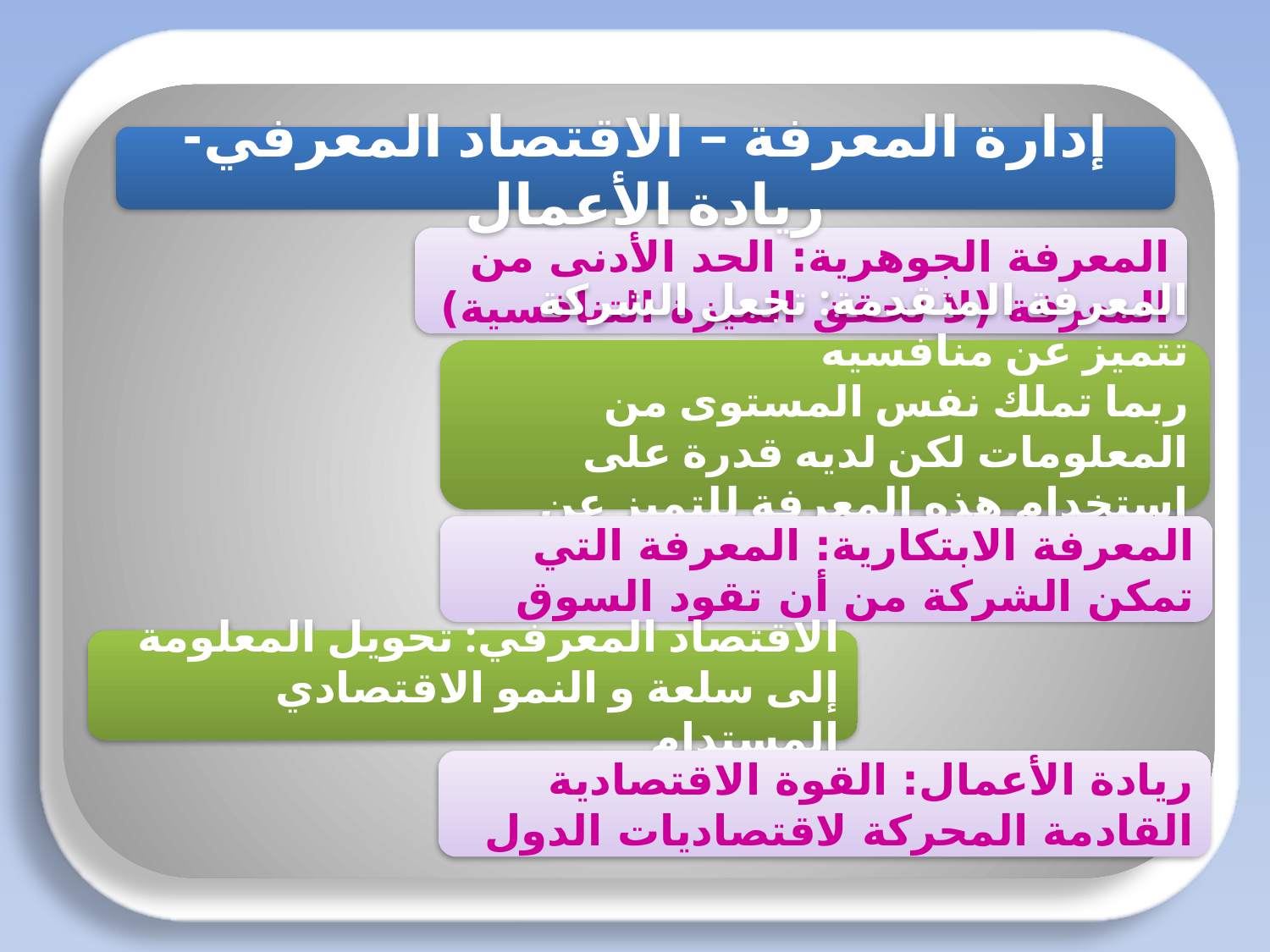

إدارة المعرفة – الاقتصاد المعرفي- ريادة الأعمال
المعرفة الجوهرية: الحد الأدنى من المعرفة (لا تحقق الميزة التنافسية)
#
المعرفة المتقدمة: تجعل الشركة تتميز عن منافسيه
ربما تملك نفس المستوى من المعلومات لكن لديه قدرة على استخدام هذه المعرفة للتميز عن الآخرين
المعرفة الابتكارية: المعرفة التي تمكن الشركة من أن تقود السوق

الاقتصاد المعرفي: تحويل المعلومة إلى سلعة و النمو الاقتصادي المستدام
ريادة الأعمال: القوة الاقتصادية القادمة المحركة لاقتصاديات الدول